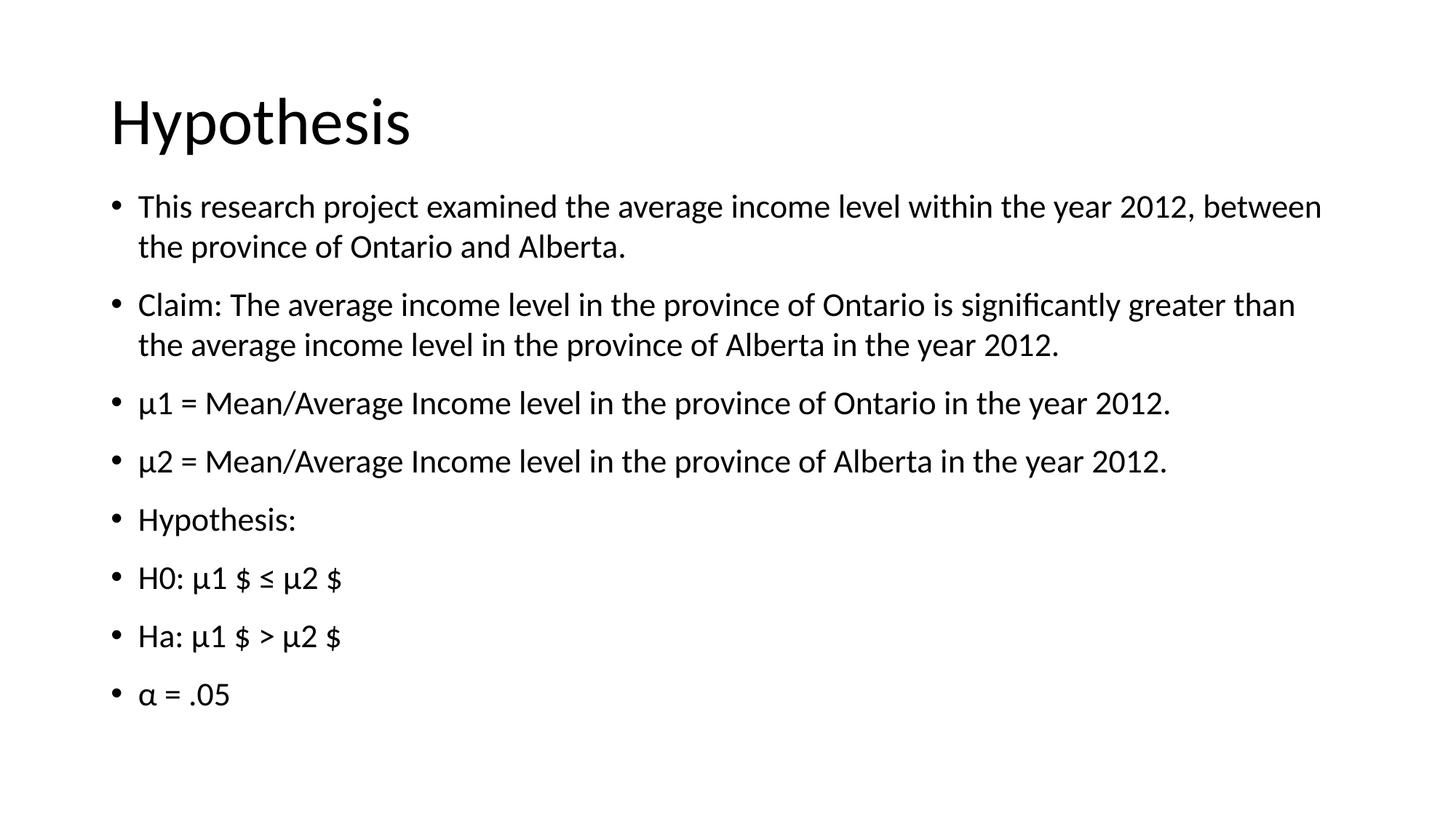

# Hypothesis
This research project examined the average income level within the year 2012, between the province of Ontario and Alberta.
Claim: The average income level in the province of Ontario is significantly greater than the average income level in the province of Alberta in the year 2012.
µ1 = Mean/Average Income level in the province of Ontario in the year 2012.
µ2 = Mean/Average Income level in the province of Alberta in the year 2012.
Hypothesis:
H0: µ1 $ ≤ µ2 $
Ha: µ1 $ > µ2 $
α = .05